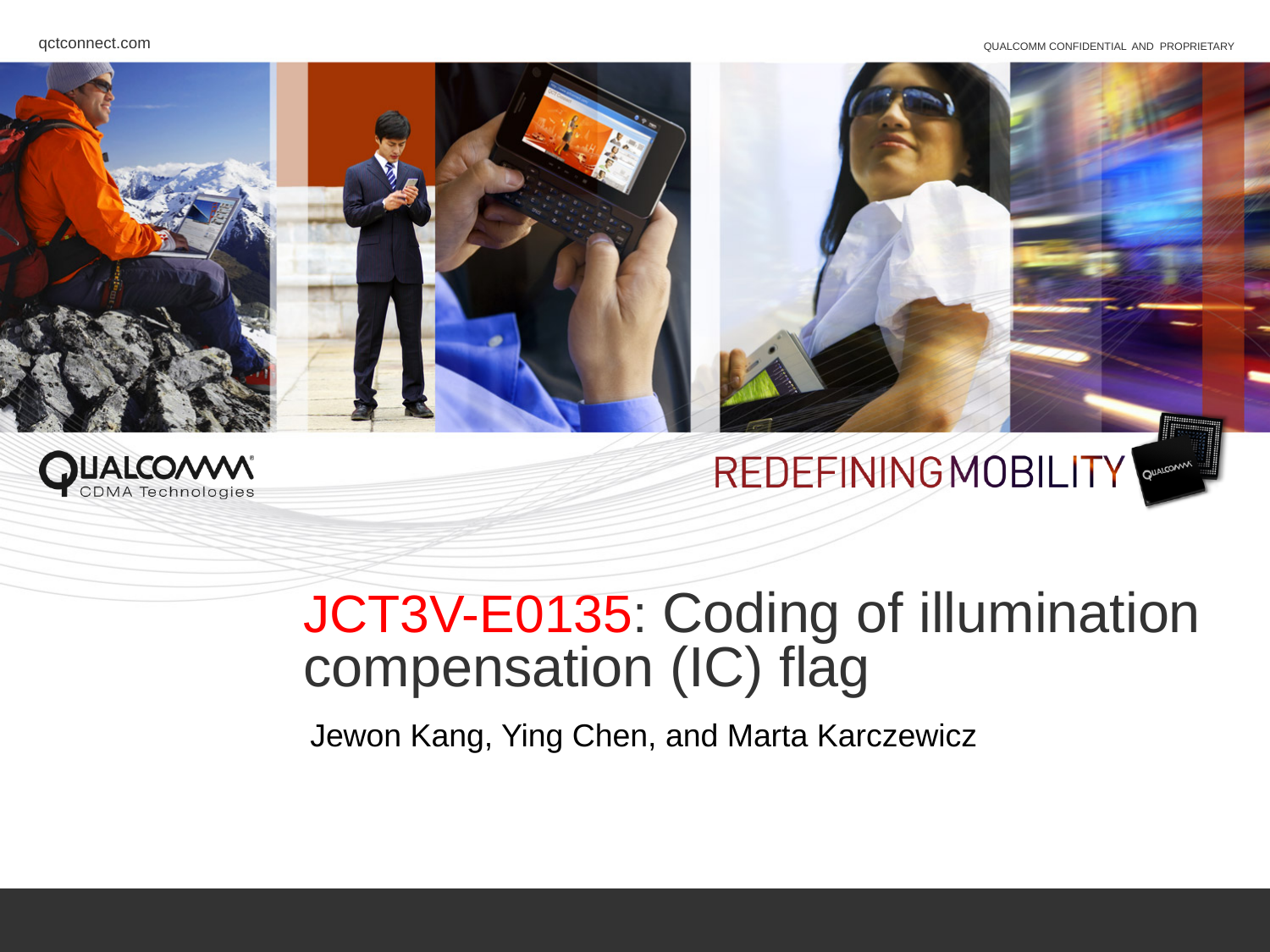

# JCT3V-E0135: Coding of illumination compensation (IC) flag
Jewon Kang, Ying Chen, and Marta Karczewicz